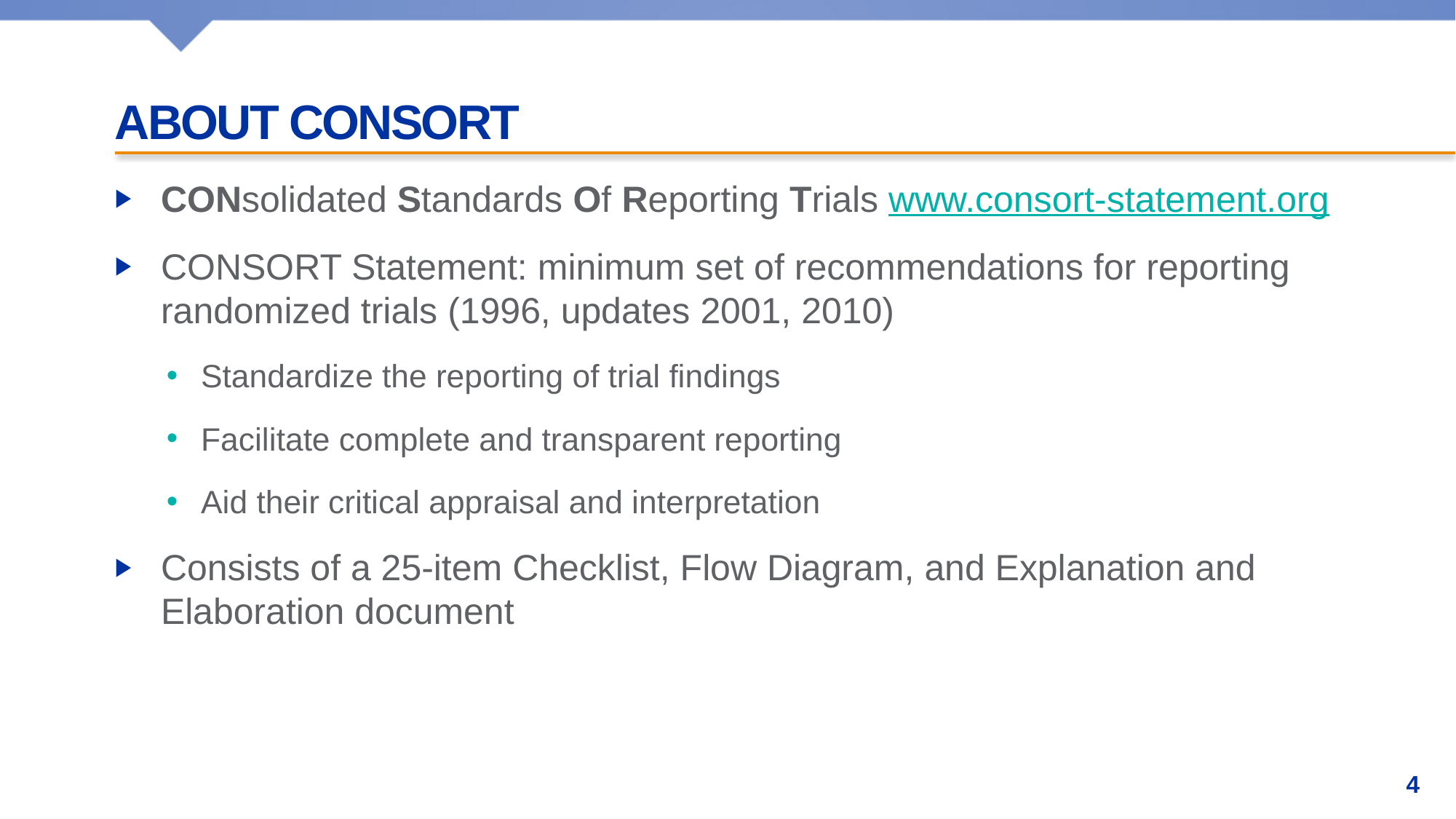

# About consort
CONsolidated Standards Of Reporting Trials www.consort-statement.org
CONSORT Statement: minimum set of recommendations for reporting randomized trials (1996, updates 2001, 2010)
Standardize the reporting of trial findings
Facilitate complete and transparent reporting
Aid their critical appraisal and interpretation
Consists of a 25-item Checklist, Flow Diagram, and Explanation and Elaboration document
4